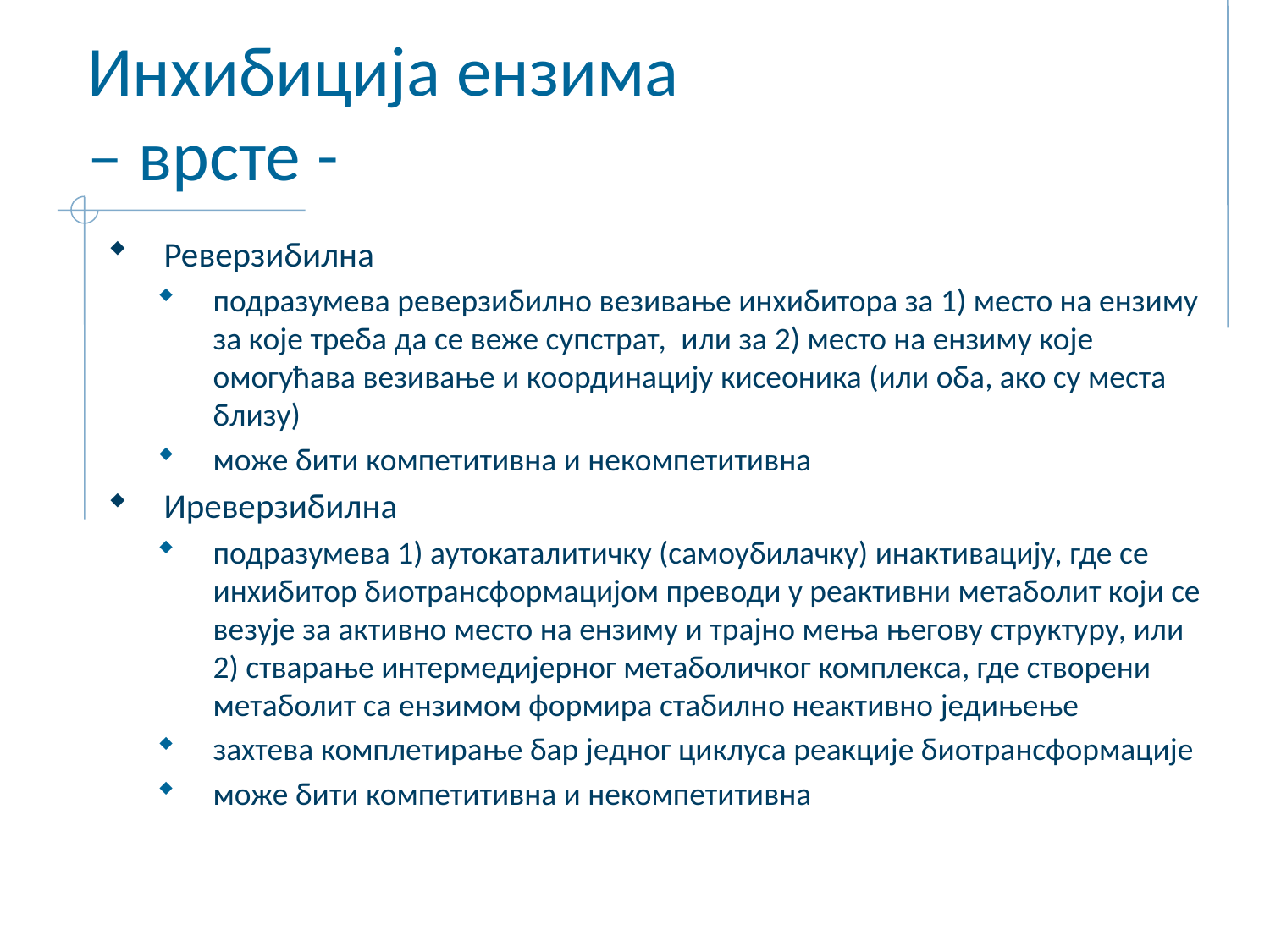

# Инхибиција ензима – врсте -
Реверзибилна
подразумева реверзибилно везивање инхибитора за 1) место на ензиму за које треба да се веже супстрат,  или за 2) место на ензиму које омогућава везивање и координацију кисеоника (или оба, ако су места близу)
може бити компетитивна и некомпетитивна
Иреверзибилна
подразумева 1) аутокаталитичку (самоубилачку) инактивацију, где се инхибитор биотрансформацијом преводи у реактивни метаболит који се везује за активно место на ензиму и трајно мења његову структуру, или 2) стварање интермедијерног метаболичког комплекса, где створени метаболит са ензимом формира стабилнo неактивнo једињење
захтева комплетирање бар једног циклуса реакције биотрансформације
може бити компетитивна и некомпетитивна